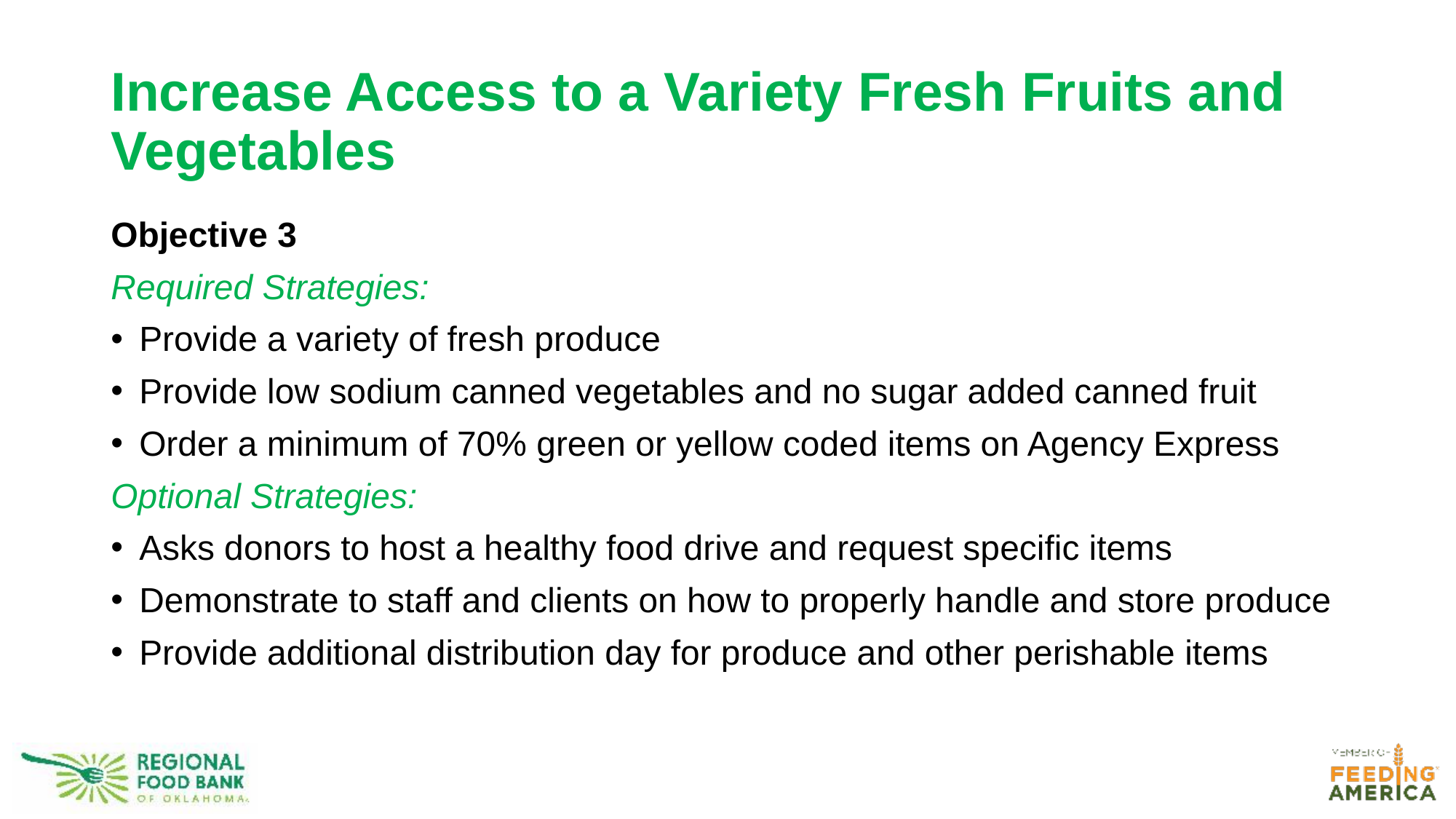

# Increase Access to a Variety Fresh Fruits and Vegetables
Objective 3
Required Strategies:
Provide a variety of fresh produce
Provide low sodium canned vegetables and no sugar added canned fruit
Order a minimum of 70% green or yellow coded items on Agency Express
Optional Strategies:
Asks donors to host a healthy food drive and request specific items
Demonstrate to staff and clients on how to properly handle and store produce
Provide additional distribution day for produce and other perishable items